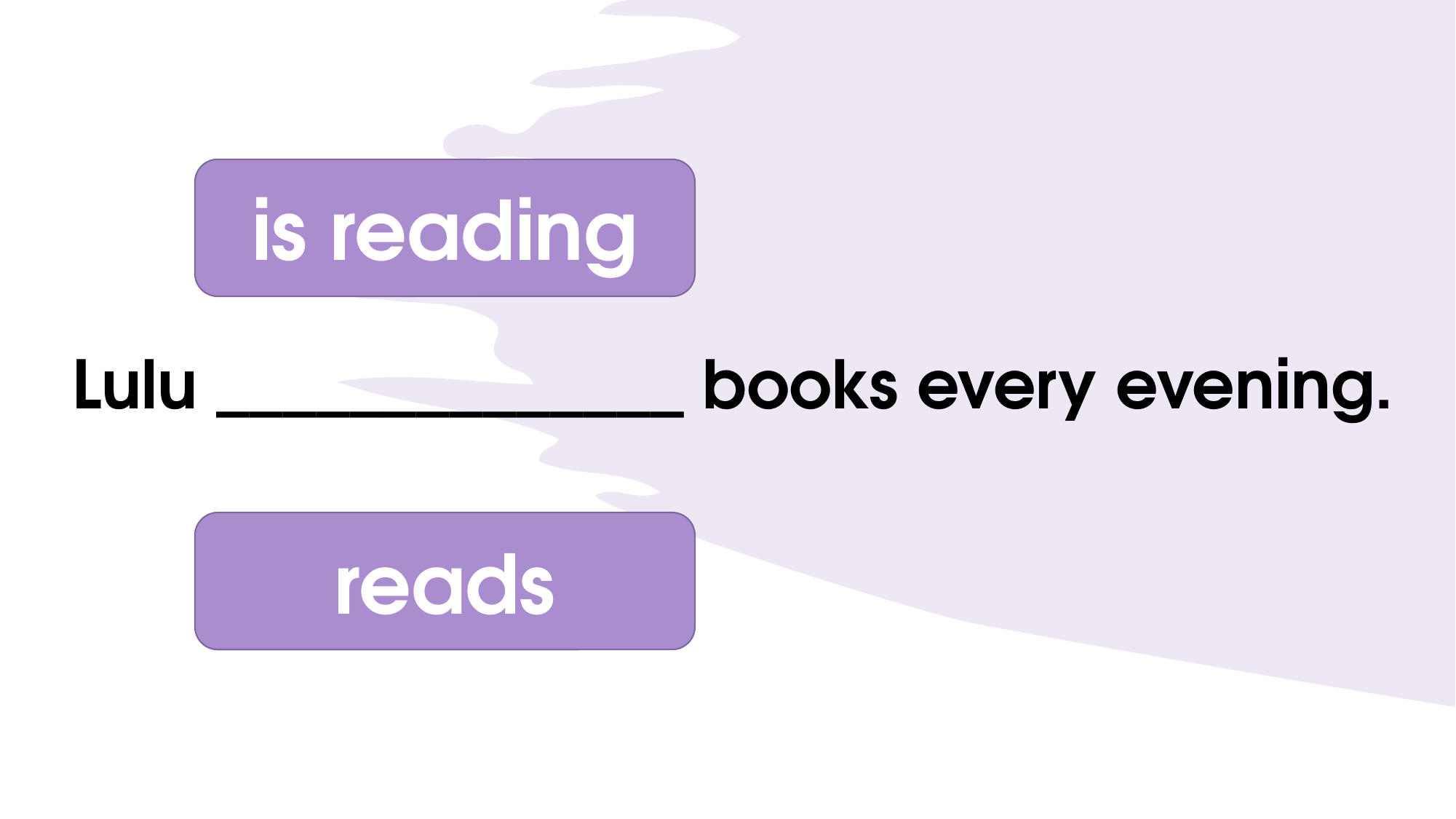

is reading
Lulu ______________ books every evening.
reads